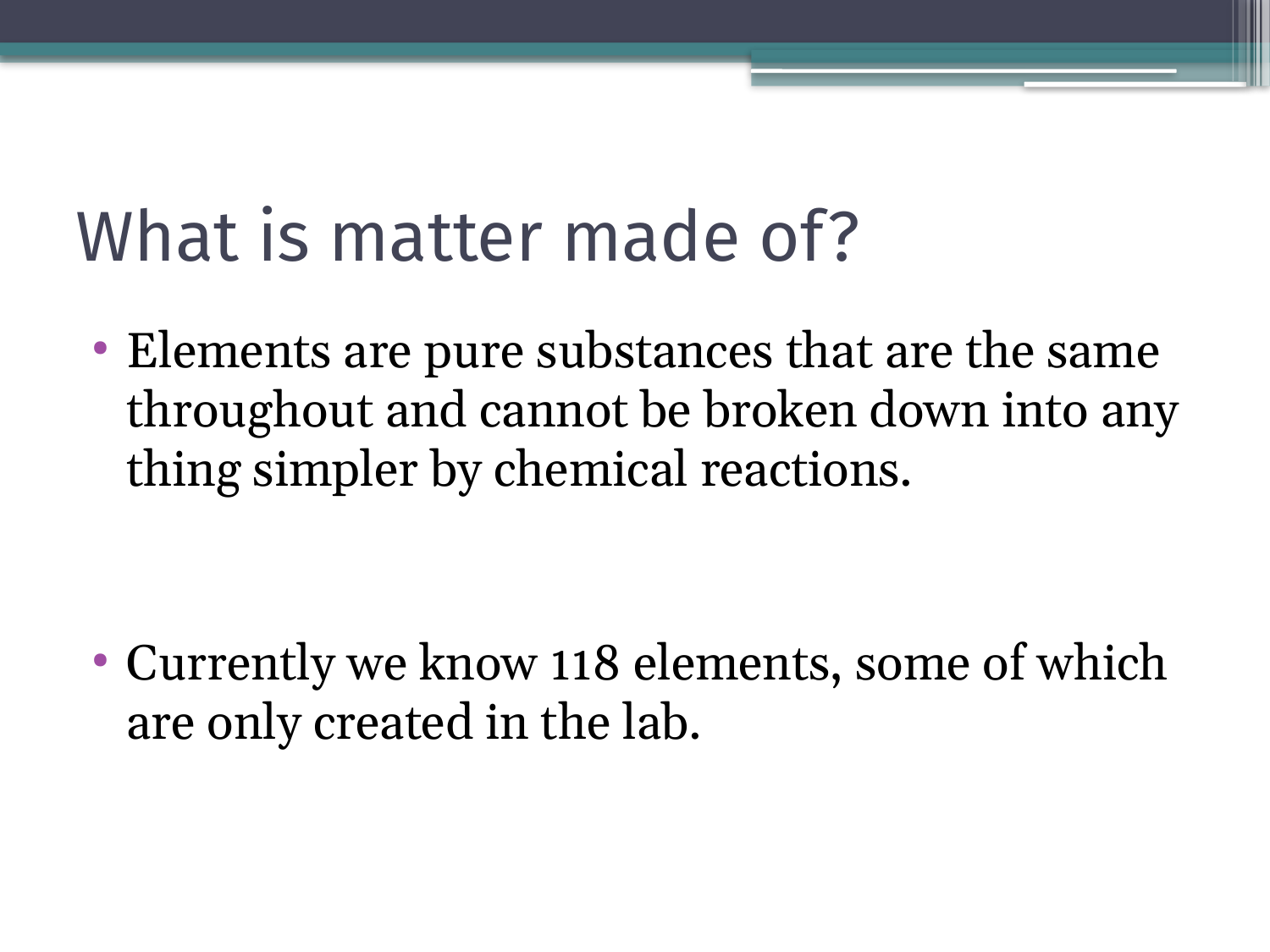

# What is matter made of?
Elements are pure substances that are the same throughout and cannot be broken down into any thing simpler by chemical reactions.

Currently we know 118 elements, some of which are only created in the lab.